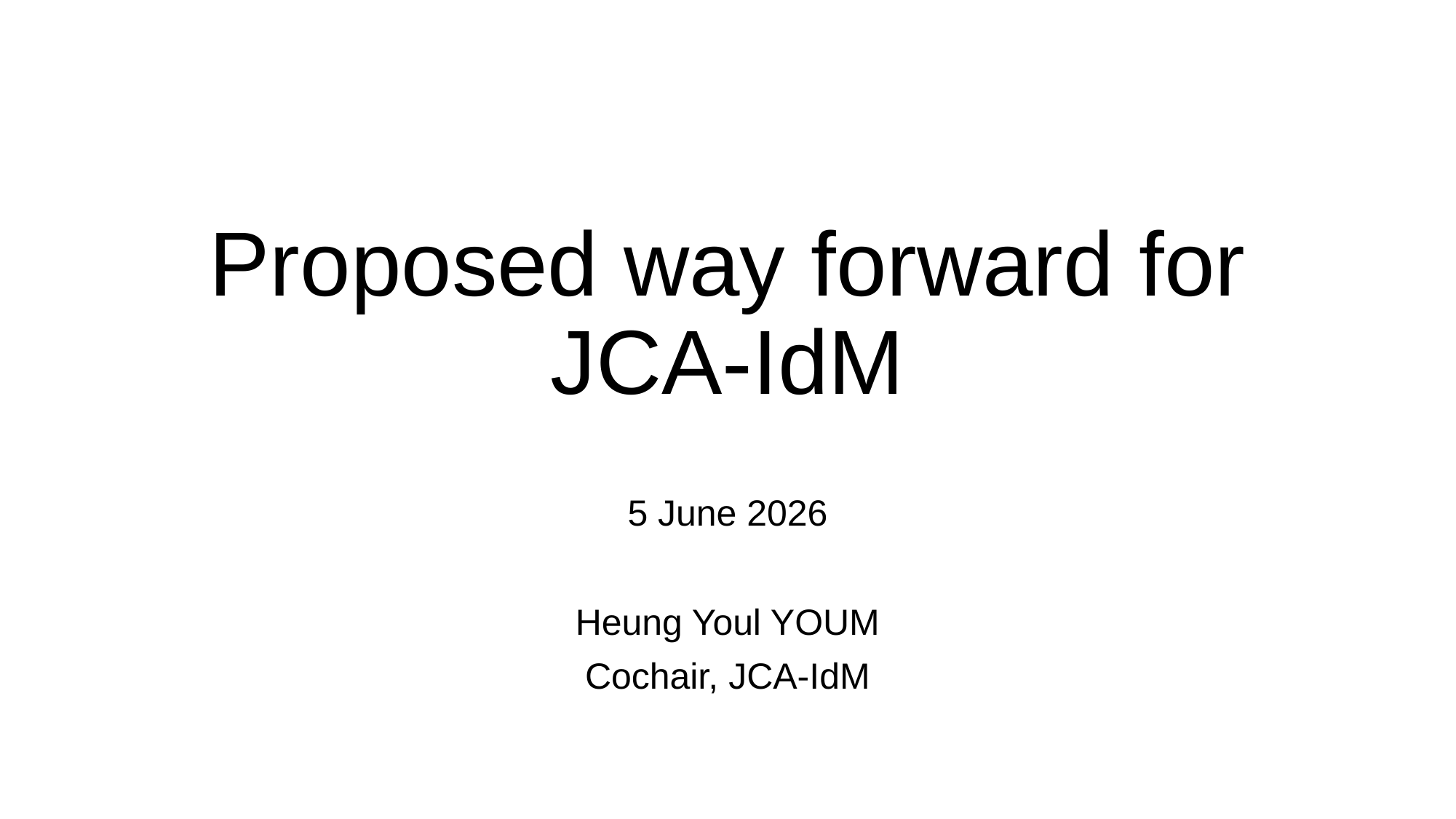

# Proposed way forward for JCA-IdM

5 June 2026

Heung Youl YOUM
Cochair, JCA-IdM